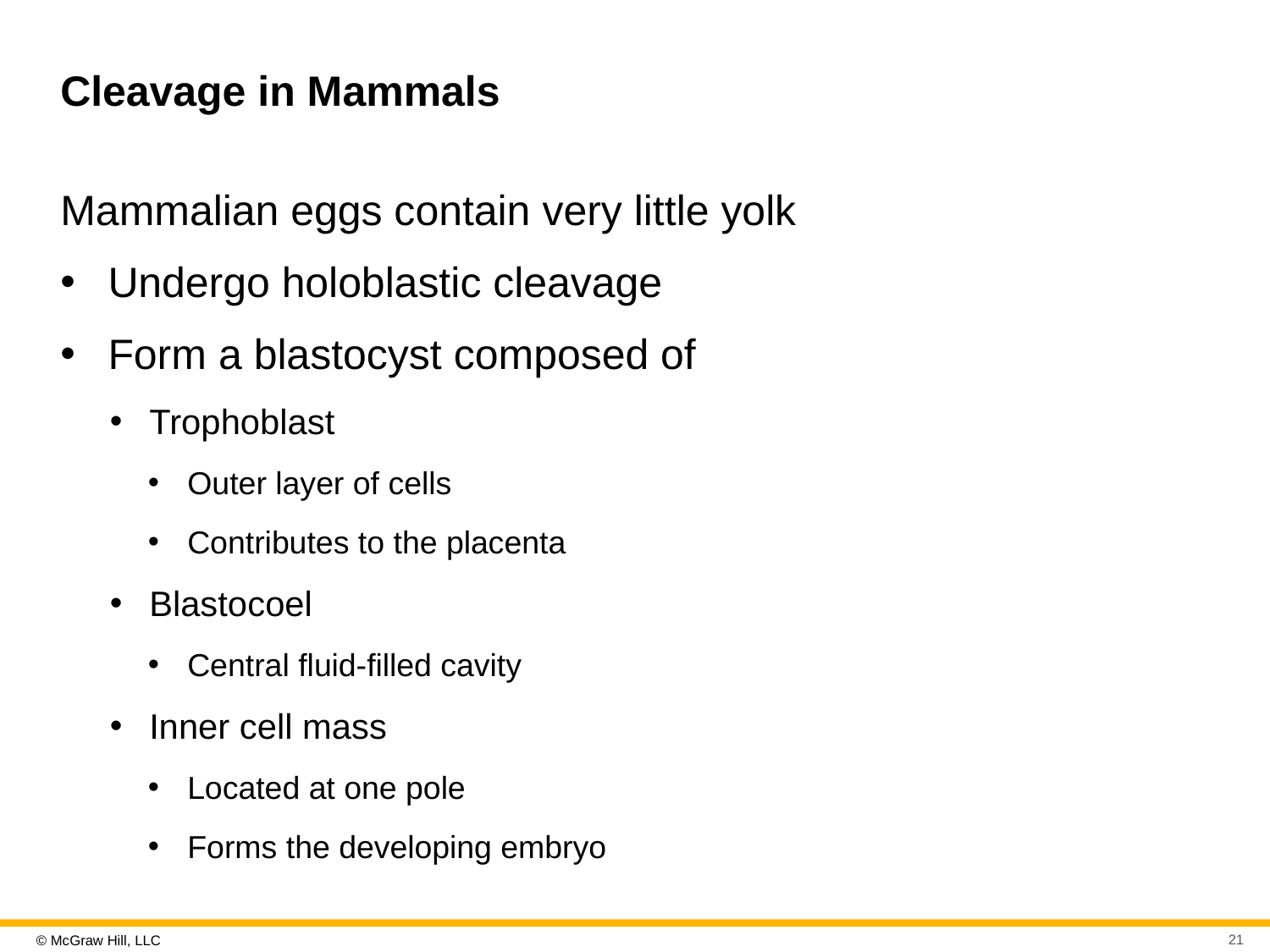

# Cleavage in Mammals
Mammalian eggs contain very little yolk
Undergo holoblastic cleavage
Form a blastocyst composed of
Trophoblast
Outer layer of cells
Contributes to the placenta
Blastocoel
Central fluid-filled cavity
Inner cell mass
Located at one pole
Forms the developing embryo
21